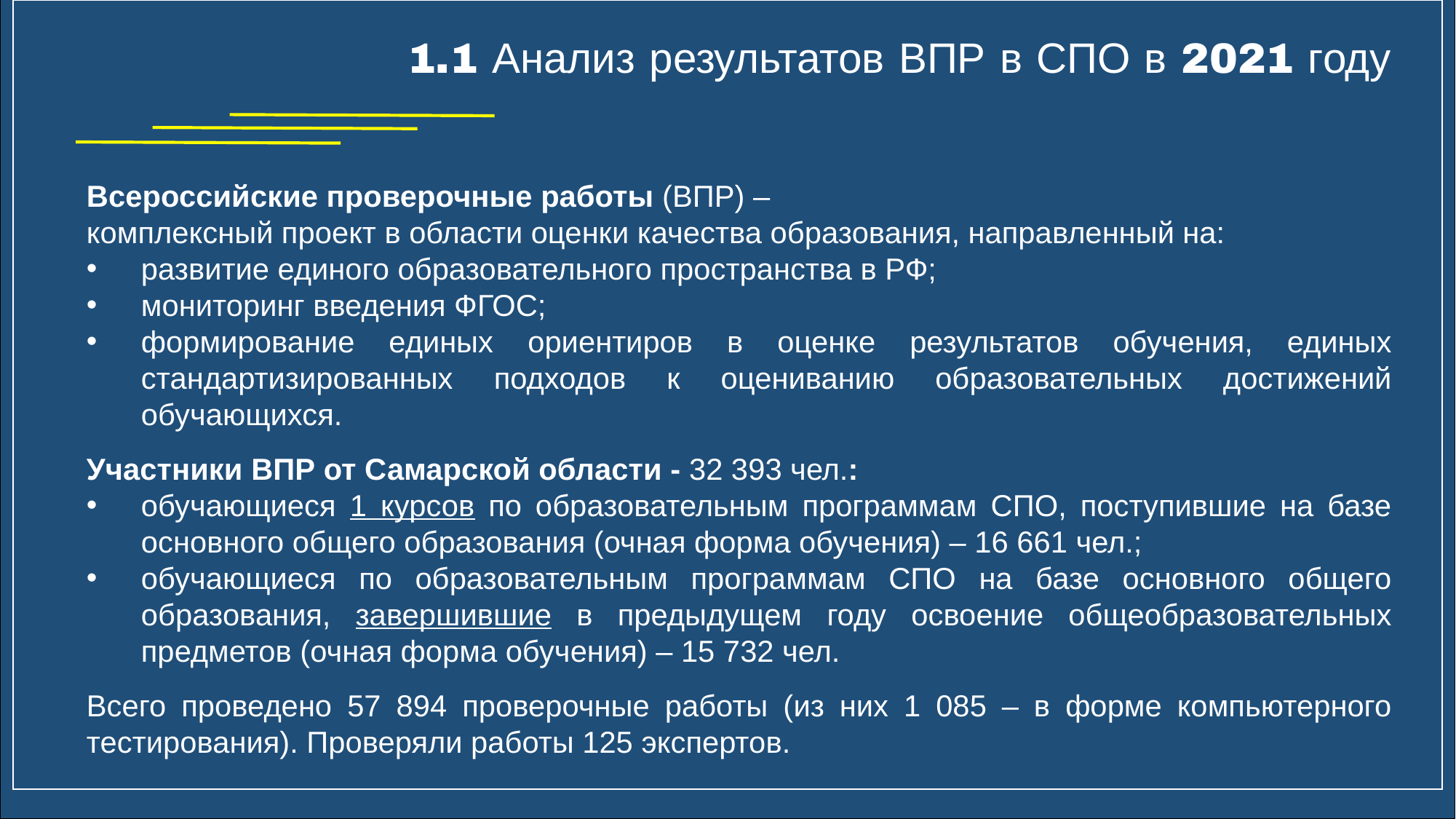

Реализация общеобразовательной подготовки
в системе среднего профессионального образования
1.1 Анализ результатов ВПР в СПО в 2021 году
Всероссийские проверочные работы (ВПР) –
комплексный проект в области оценки качества образования, направленный на:
развитие единого образовательного пространства в РФ;
мониторинг введения ФГОС;
формирование единых ориентиров в оценке результатов обучения, единых стандартизированных подходов к оцениванию образовательных достижений обучающихся.

Участники ВПР от Самарской области - 32 393 чел.:
обучающиеся 1 курсов по образовательным программам СПО, поступившие на базе основного общего образования (очная форма обучения) – 16 661 чел.;
обучающиеся по образовательным программам СПО на базе основного общего образования, завершившие в предыдущем году освоение общеобразовательных предметов (очная форма обучения) – 15 732 чел.

Всего проведено 57 894 проверочные работы (из них 1 085 – в форме компьютерного тестирования). Проверяли работы 125 экспертов.